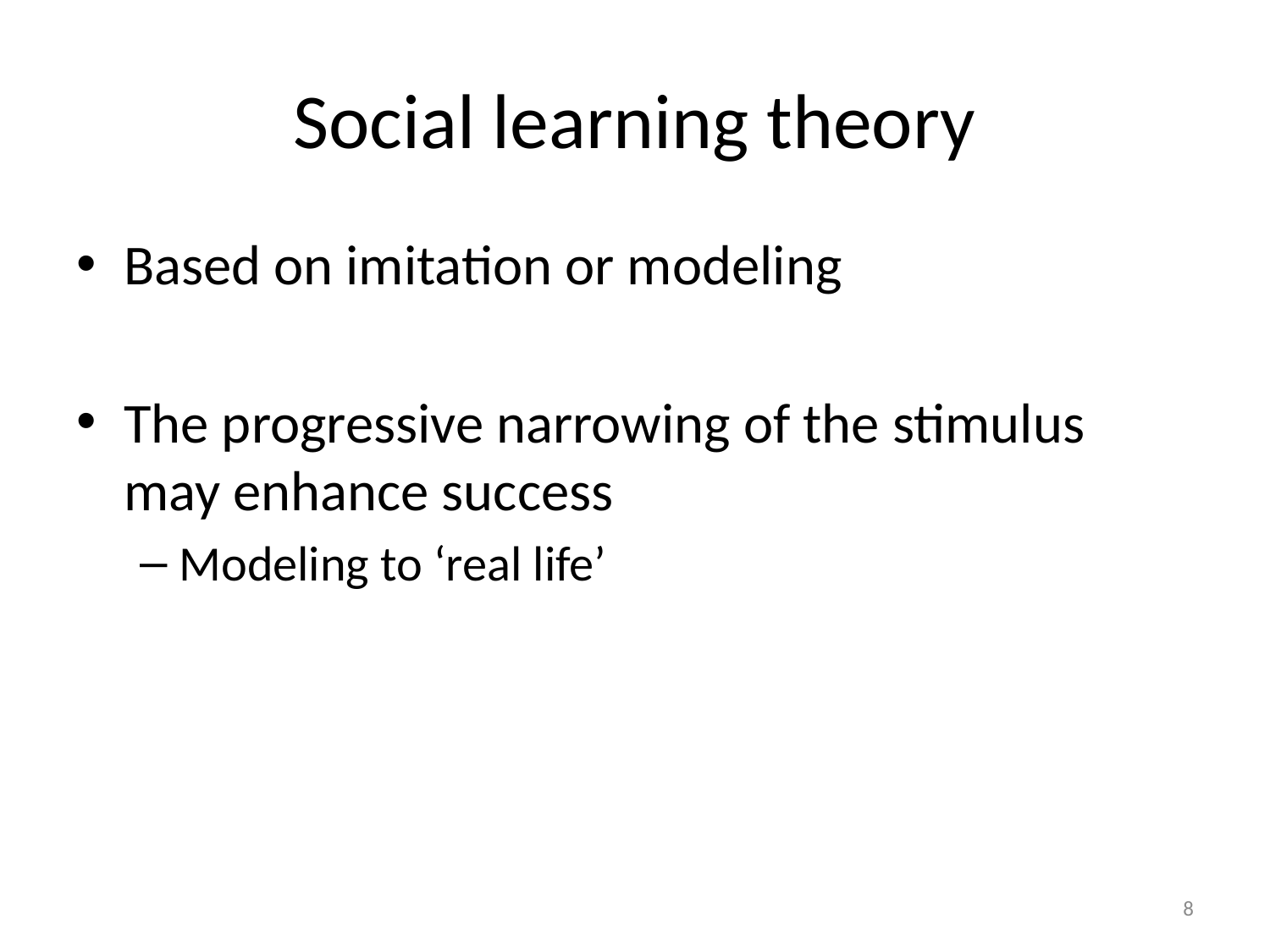

# Social learning theory
Based on imitation or modeling

The progressive narrowing of the stimulus may enhance success
Modeling to ‘real life’

8